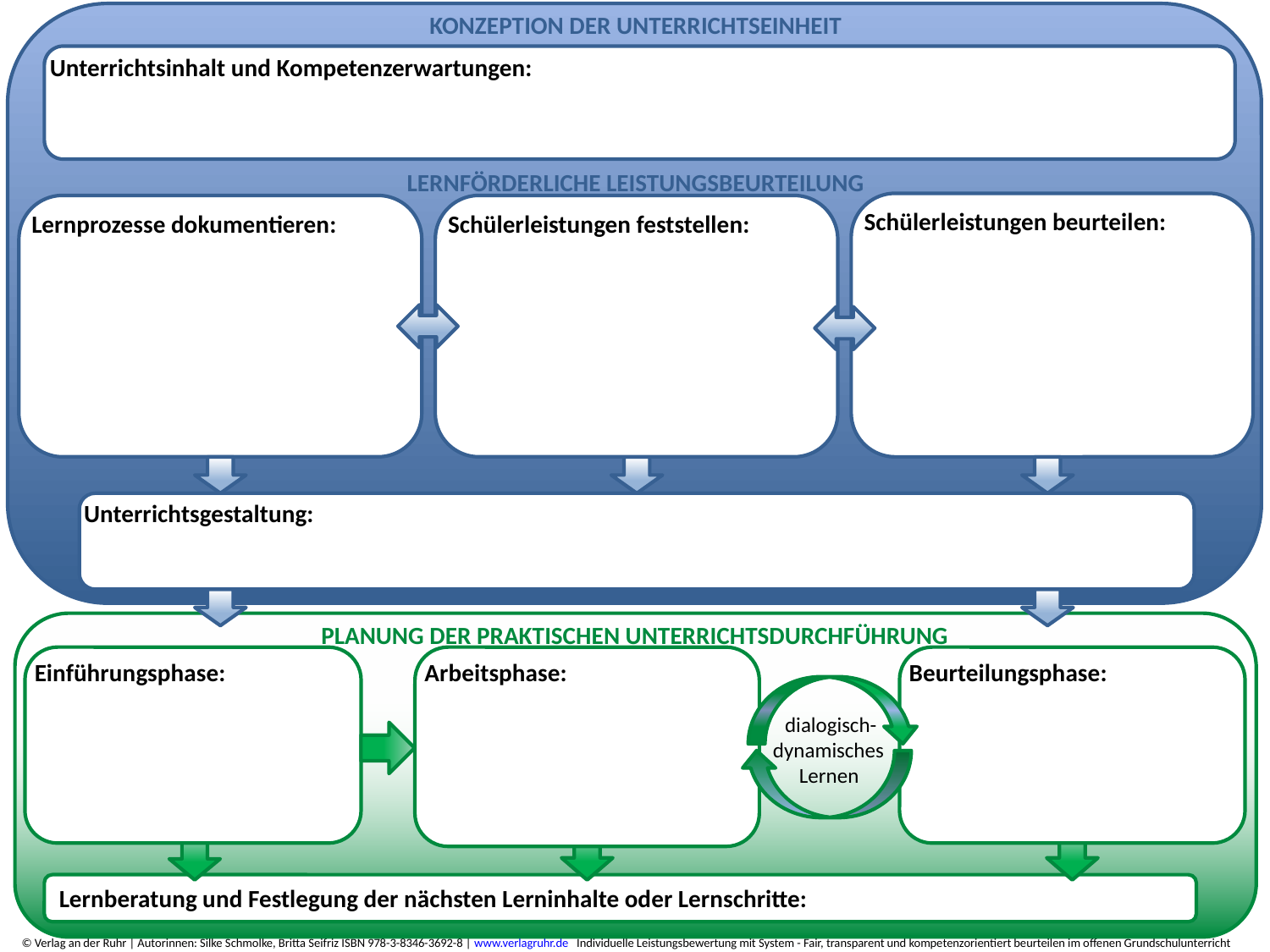

KONZEPTION DER UNTERRICHTSEINHEIT
Unterrichtsinhalt und Kompetenzerwartungen:

LERNFÖRDERLICHE LEISTUNGSBEURTEILUNG
Schülerleistungen beurteilen:
Lernprozesse dokumentieren:
Schülerleistungen feststellen:

Unterrichtsgestaltung:

PLANUNG DER PRAKTISCHEN UNTERRICHTSDURCHFÜHRUNG
Einführungsphase:
Arbeitsphase:
Beurteilungsphase:

dialogisch-
dynamisches
Lernen

Lernberatung und Festlegung der nächsten Lerninhalte oder Lernschritte: